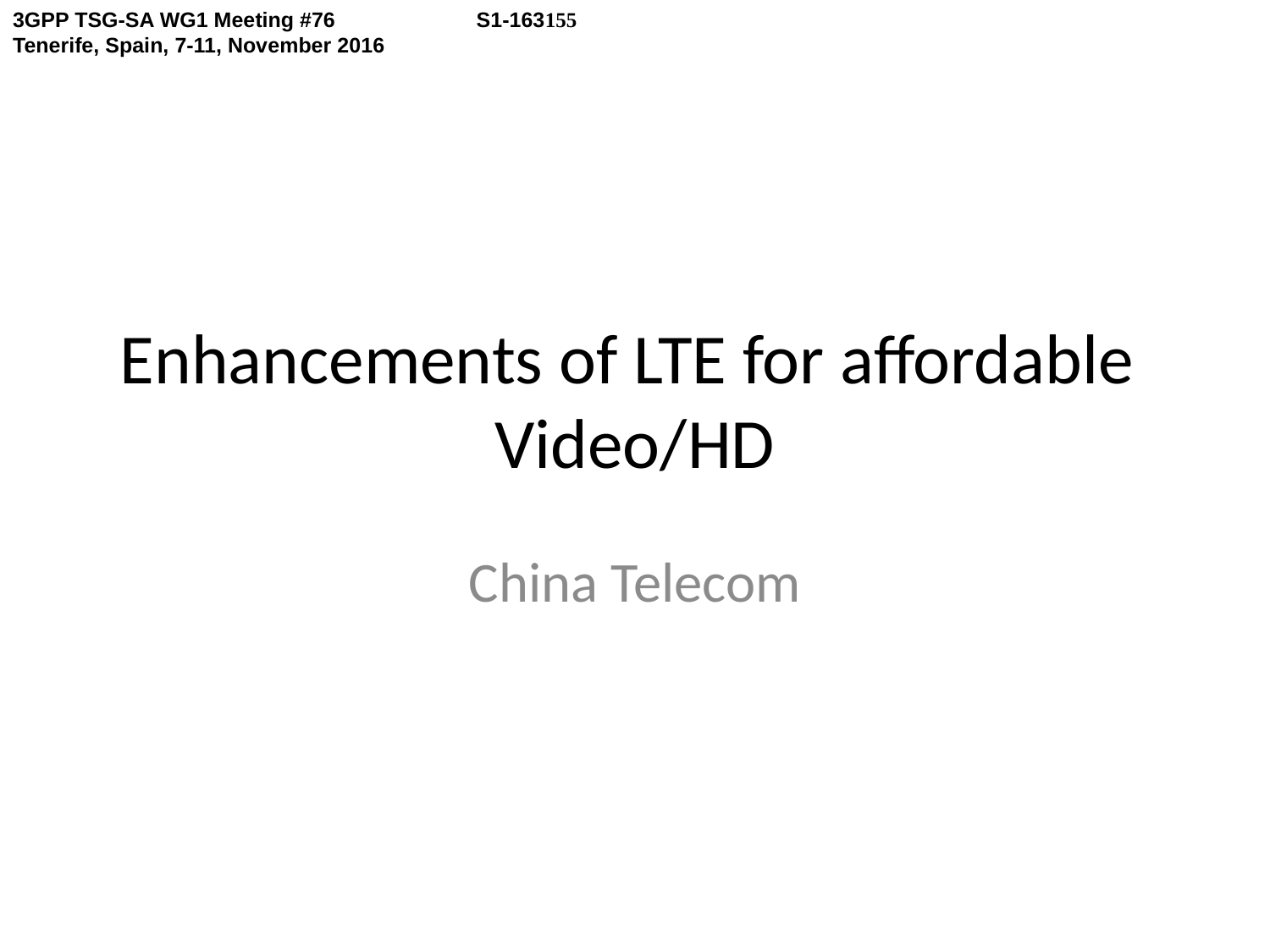

3GPP TSG-SA WG1 Meeting #76	              S1-163155
Tenerife, Spain, 7-11, November 2016
# Enhancements of LTE for affordable Video/HD
China Telecom